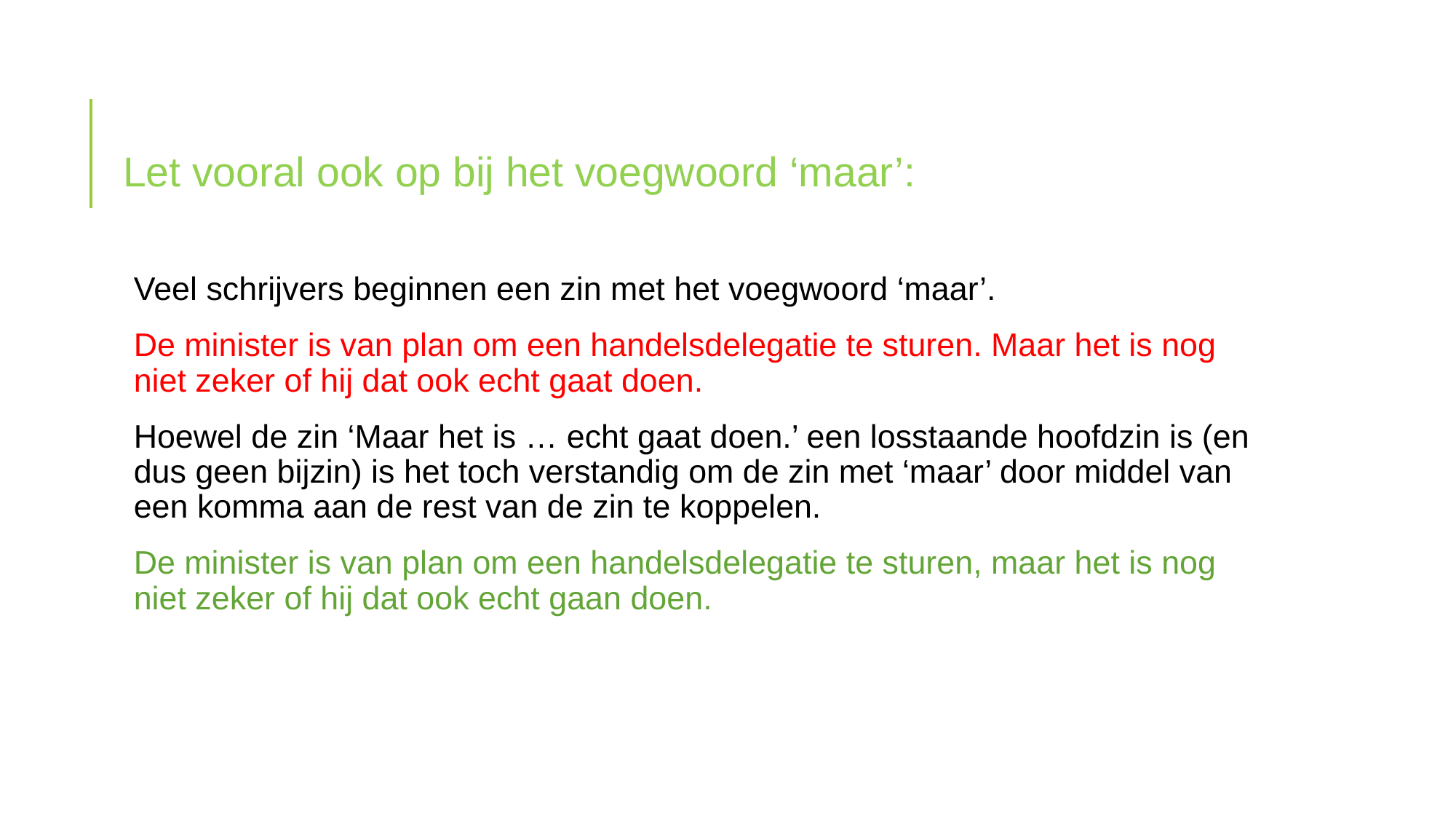

Let vooral ook op bij het voegwoord ‘maar’:

Veel schrijvers beginnen een zin met het voegwoord ‘maar’.
De minister is van plan om een handelsdelegatie te sturen. Maar het is nog niet zeker of hij dat ook echt gaat doen.
Hoewel de zin ‘Maar het is … echt gaat doen.’ een losstaande hoofdzin is (en dus geen bijzin) is het toch verstandig om de zin met ‘maar’ door middel van een komma aan de rest van de zin te koppelen.
De minister is van plan om een handelsdelegatie te sturen, maar het is nog niet zeker of hij dat ook echt gaan doen.